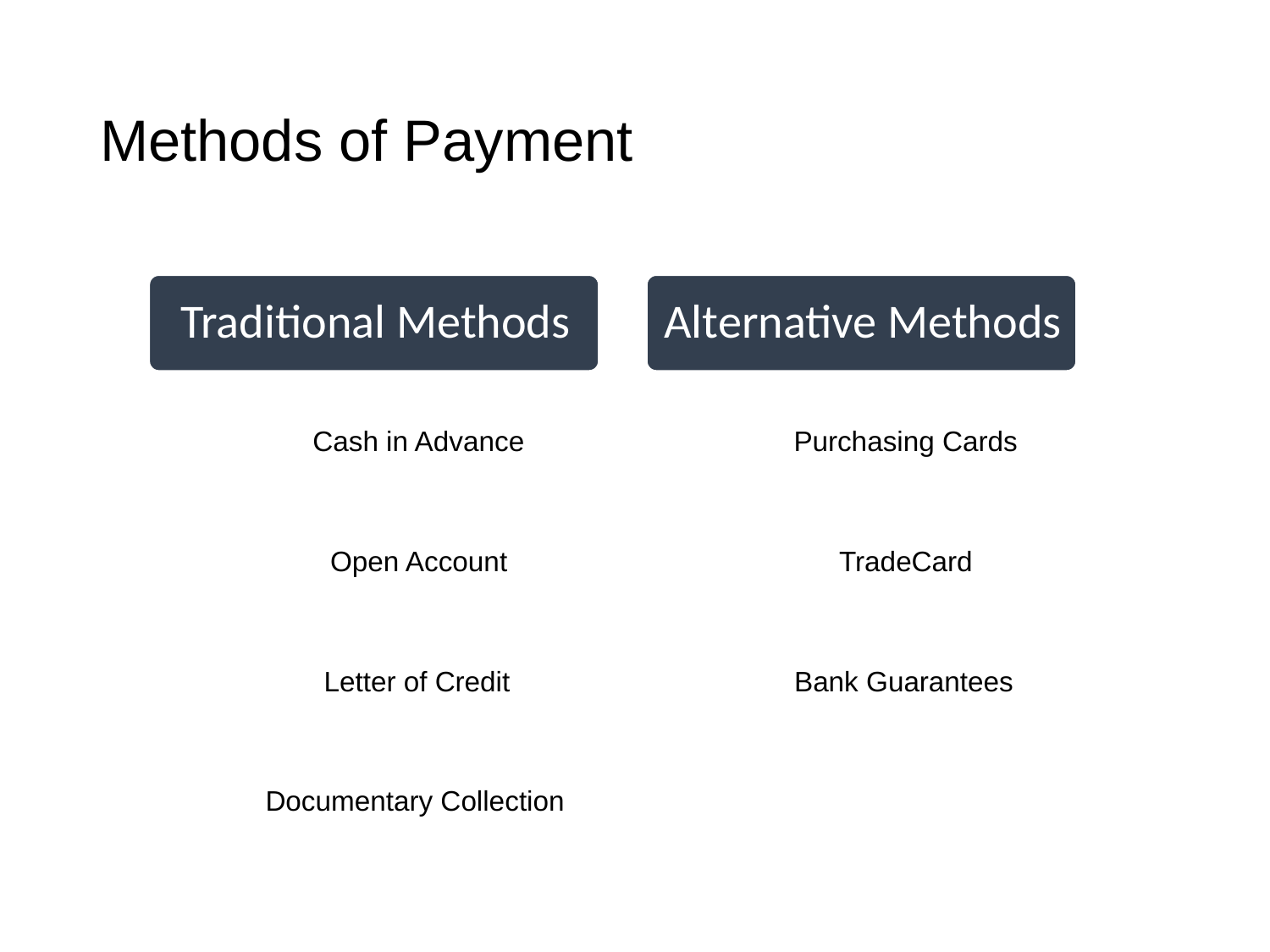

# Methods of Payment
Traditional Methods
Cash in Advance
Open Account
Letter of Credit
Documentary Collection
Alternative Methods
Purchasing Cards
TradeCard
Bank Guarantees